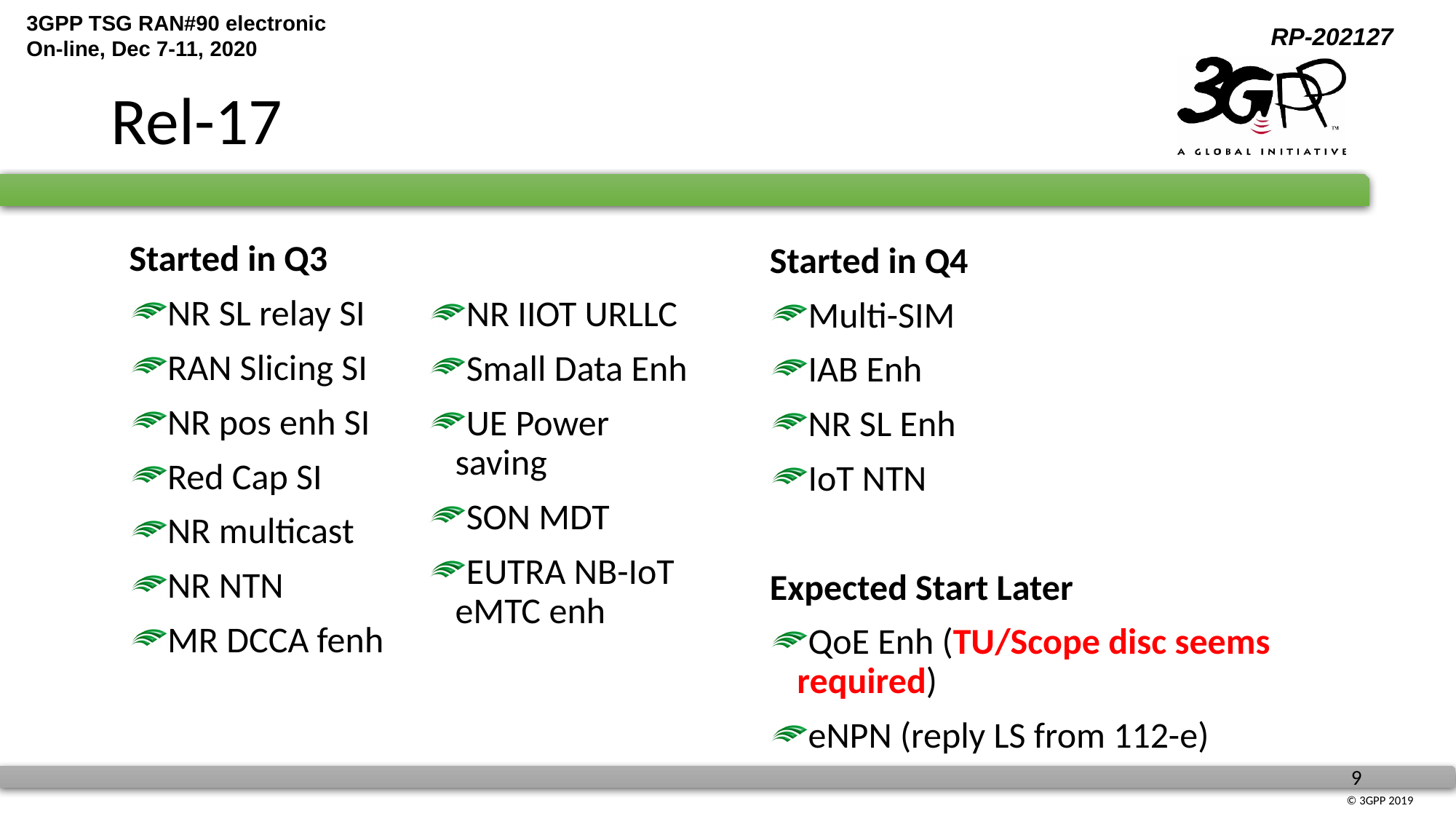

# Rel-17
Started in Q3
NR SL relay SI
RAN Slicing SI
NR pos enh SI
Red Cap SI
NR multicast
NR NTN
MR DCCA fenh

Started in Q4
Multi-SIM
IAB Enh
NR SL Enh
IoT NTN

Expected Start Later
QoE Enh (TU/Scope disc seems required)
eNPN (reply LS from 112-e)

NR IIOT URLLC
Small Data Enh
UE Power saving
SON MDT
EUTRA NB-IoT eMTC enh